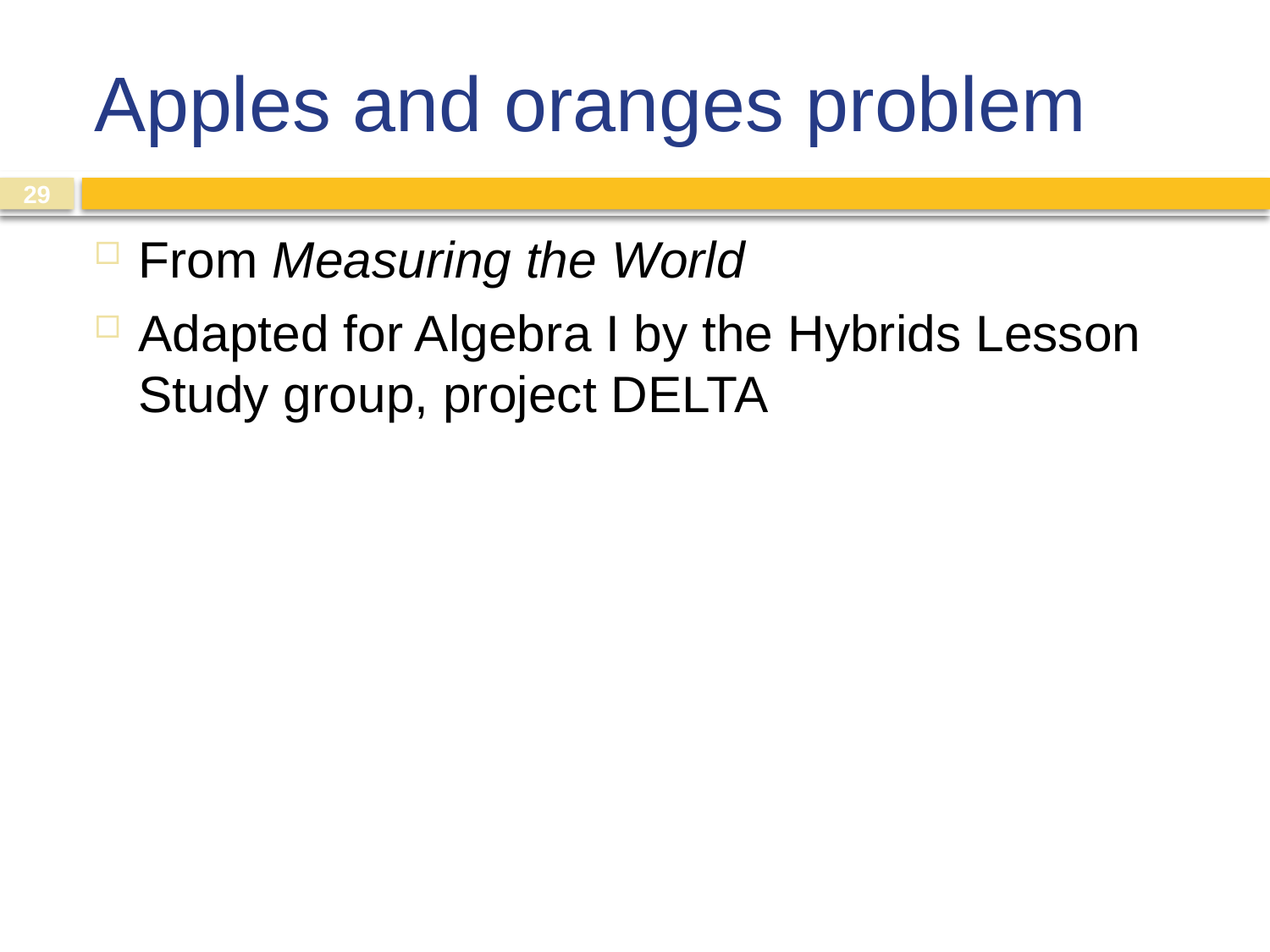

# Apples and oranges problem
From Measuring the World
Adapted for Algebra I by the Hybrids Lesson Study group, project DELTA
29